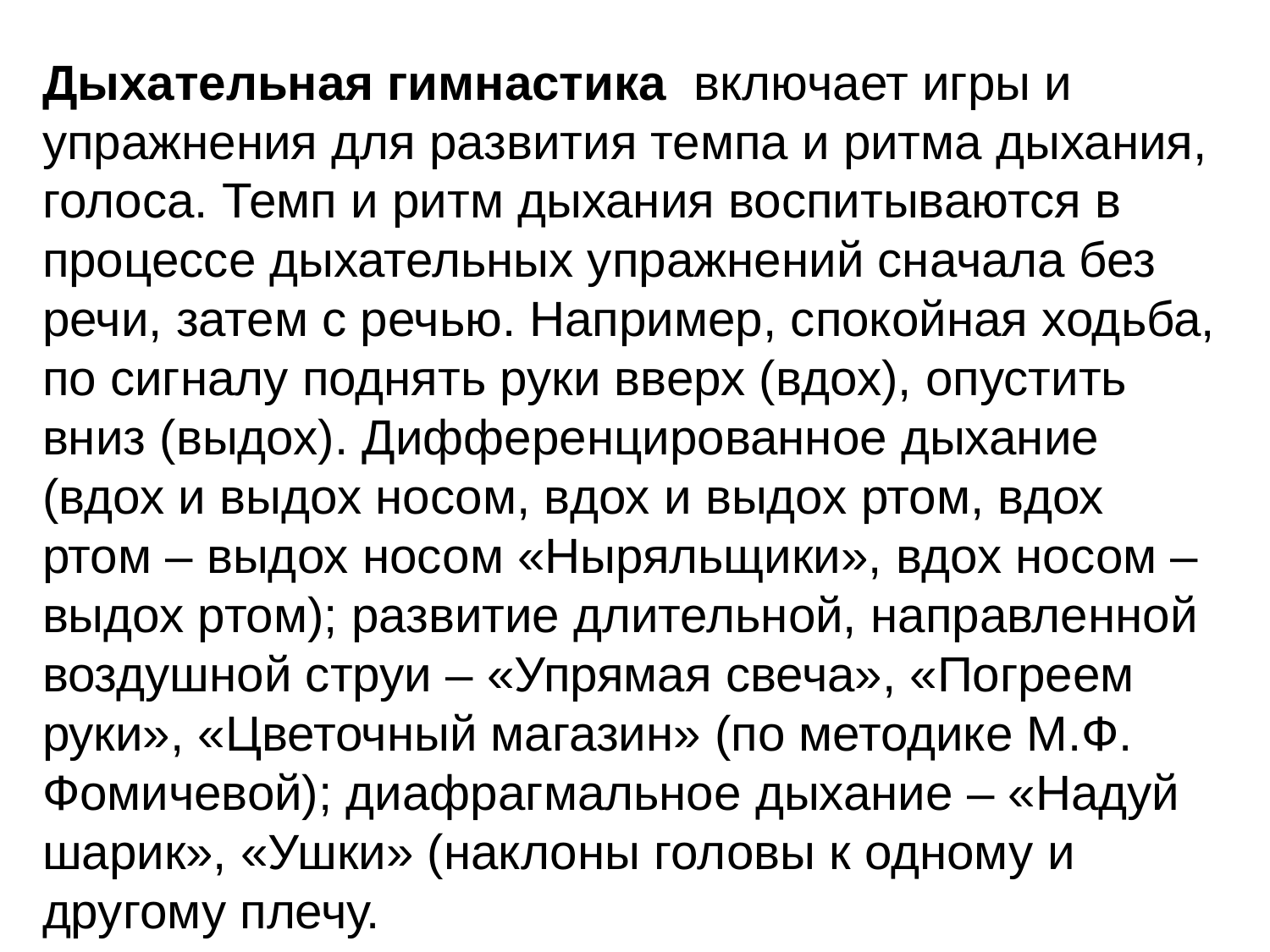

Дыхательная гимнастика  включает игры и упражнения для развития темпа и ритма дыхания, голоса. Темп и ритм дыхания воспитываются в процессе дыхательных упражнений сначала без речи, затем с речью. Например, спокойная ходьба, по сигналу поднять руки вверх (вдох), опустить вниз (выдох). Дифференцированное дыхание (вдох и выдох носом, вдох и выдох ртом, вдох ртом – выдох носом «Ныряльщики», вдох носом – выдох ртом); развитие длительной, направленной воздушной струи – «Упрямая свеча», «Погреем руки», «Цветочный магазин» (по методике М.Ф. Фомичевой); диафрагмальное дыхание – «Надуй шарик», «Ушки» (наклоны головы к одному и другому плечу.